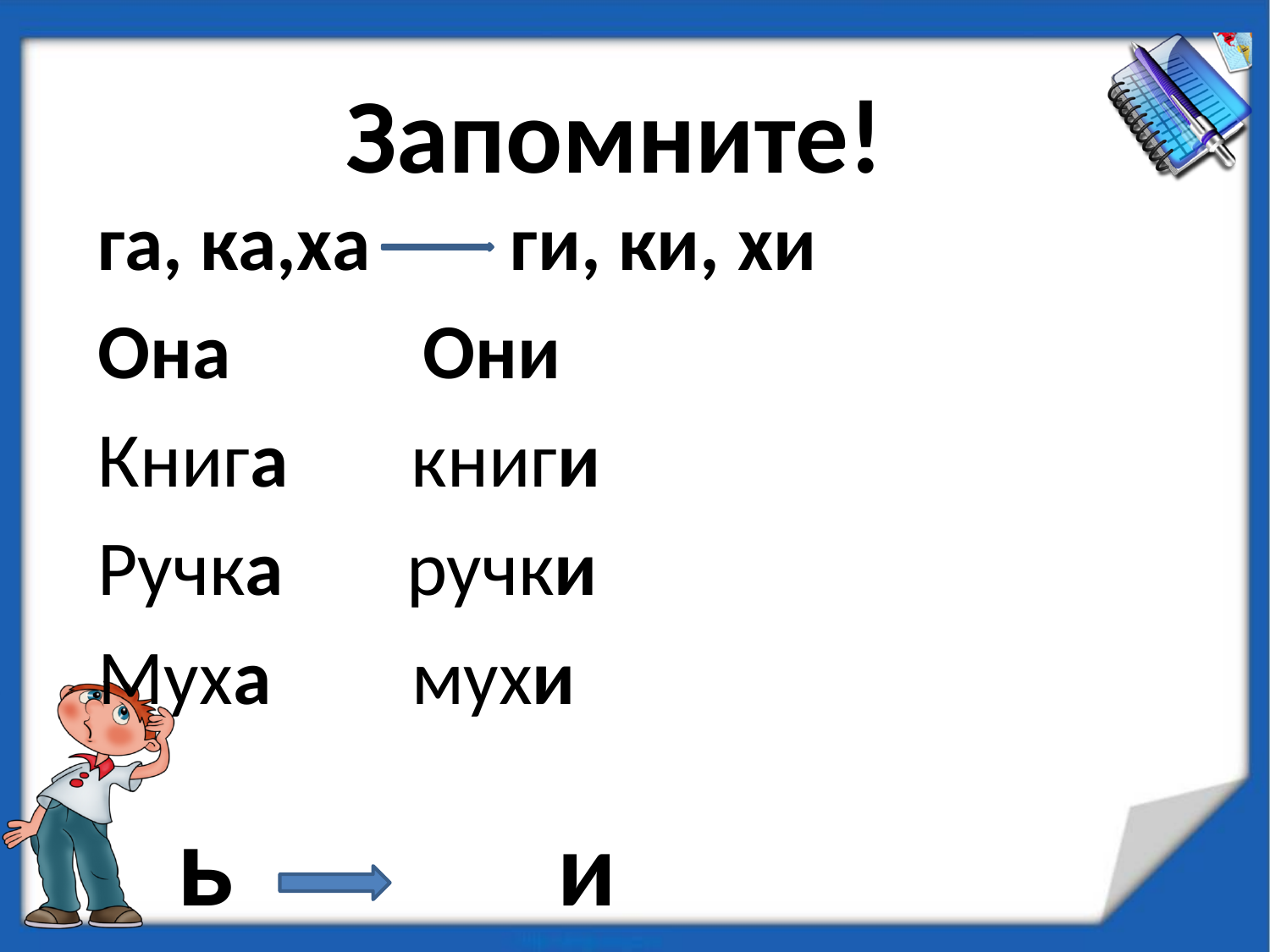

# Запомните!
га, ка,ха        ги, ки, хи
Она           Они
Книга       книги
Ручка       ручки
Муха        мухи
   ь            и